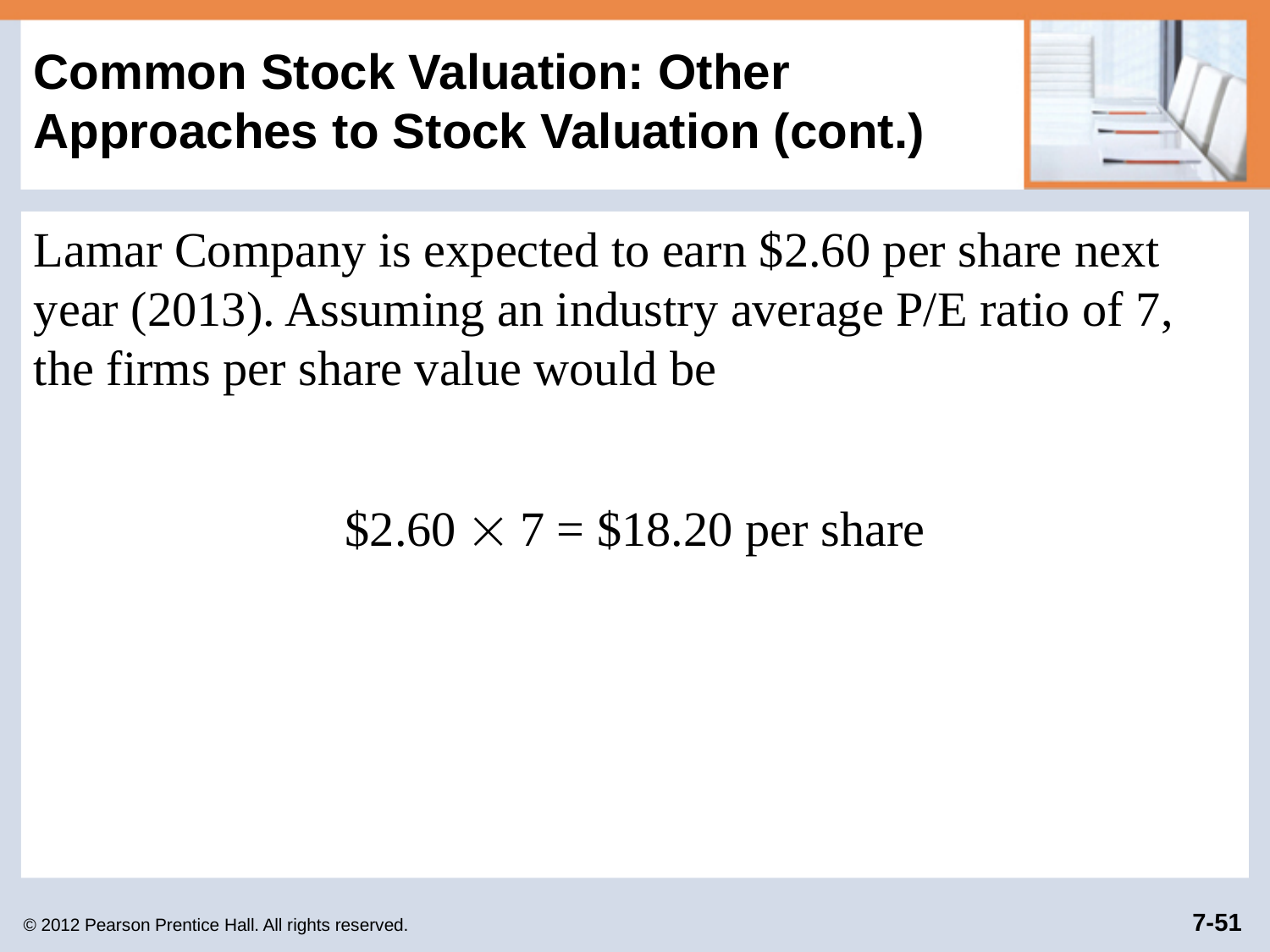

# Common Stock Valuation: Other Approaches to Stock Valuation (cont.)
Lamar Company is expected to earn $2.60 per share next year (2013). Assuming an industry average P/E ratio of 7, the firms per share value would be

$2.60 × 7 = $18.20 per share
© 2012 Pearson Prentice Hall. All rights reserved.
7-51